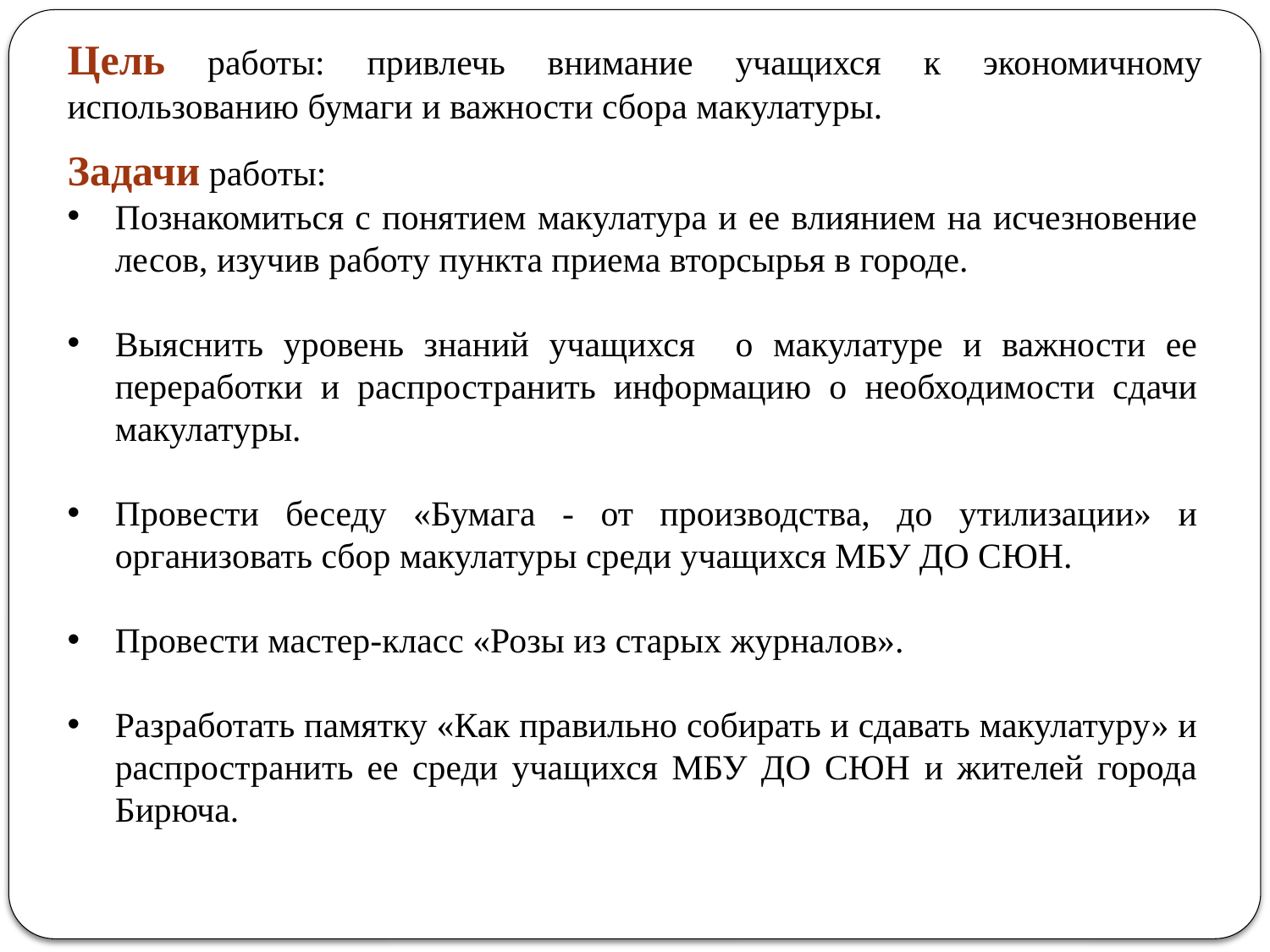

Цель работы: привлечь внимание учащихся к экономичному использованию бумаги и важности сбора макулатуры.
Задачи работы:
Познакомиться с понятием макулатура и ее влиянием на исчезновение лесов, изучив работу пункта приема вторсырья в городе.

Выяснить уровень знаний учащихся  о макулатуре и важности ее переработки и распространить информацию о необходимости сдачи макулатуры.

Провести беседу «Бумага - от производства, до утилизации» и организовать сбор макулатуры среди учащихся МБУ ДО СЮН.

Провести мастер-класс «Розы из старых журналов».

Разработать памятку «Как правильно собирать и сдавать макулатуру» и распространить ее среди учащихся МБУ ДО СЮН и жителей города Бирюча.